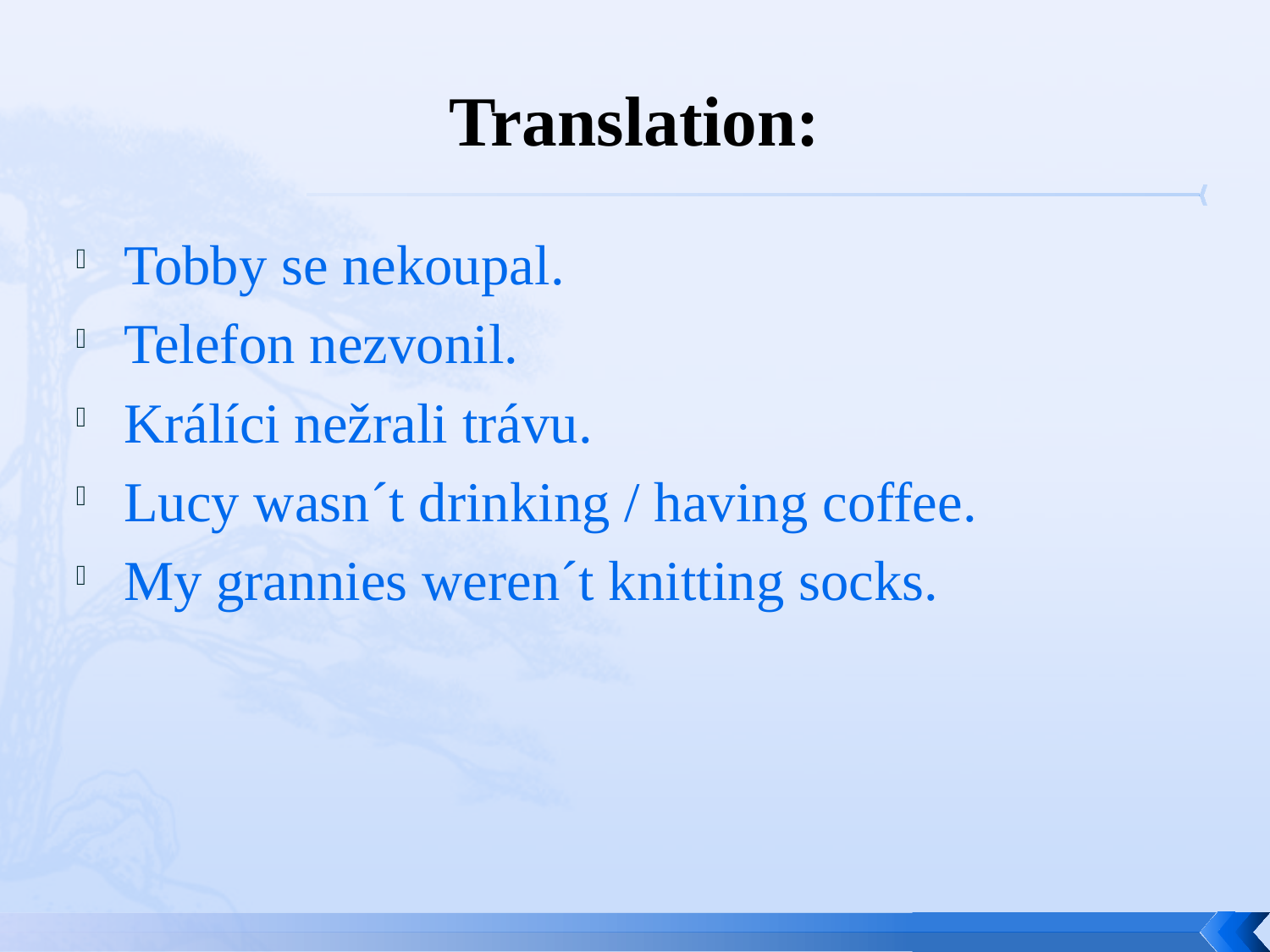

# Translation:
Tobby se nekoupal.
Telefon nezvonil.
Králíci nežrali trávu.
Lucy wasn´t drinking / having coffee.
My grannies weren´t knitting socks.